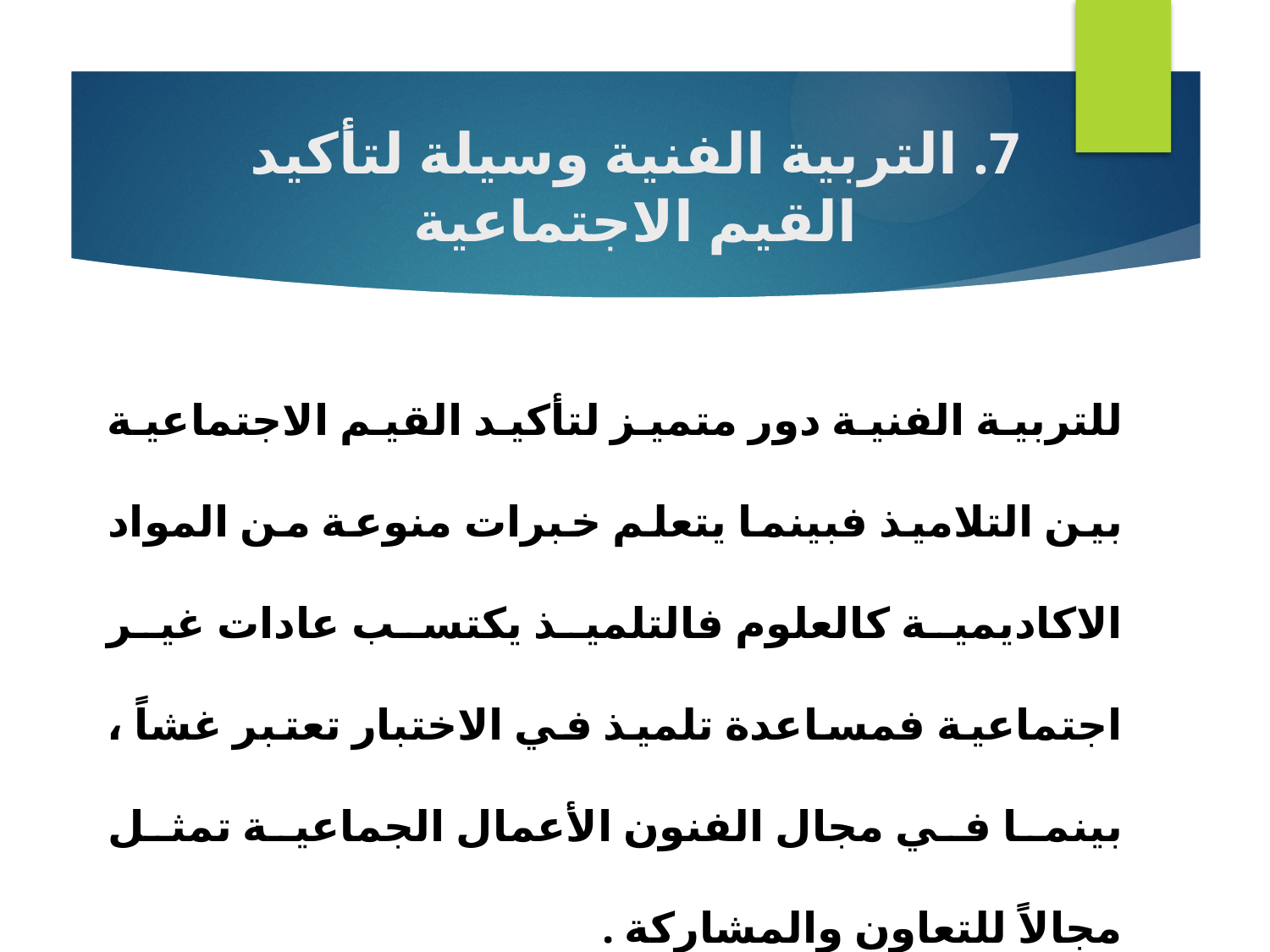

# 7. التربية الفنية وسيلة لتأكيد القيم الاجتماعية
للتربية الفنية دور متميز لتأكيد القيم الاجتماعية بين التلاميذ فبينما يتعلم خبرات منوعة من المواد الاكاديمية كالعلوم فالتلميذ يكتسب عادات غير اجتماعية فمساعدة تلميذ في الاختبار تعتبر غشاً ، بينما في مجال الفنون الأعمال الجماعية تمثل مجالاً للتعاون والمشاركة .